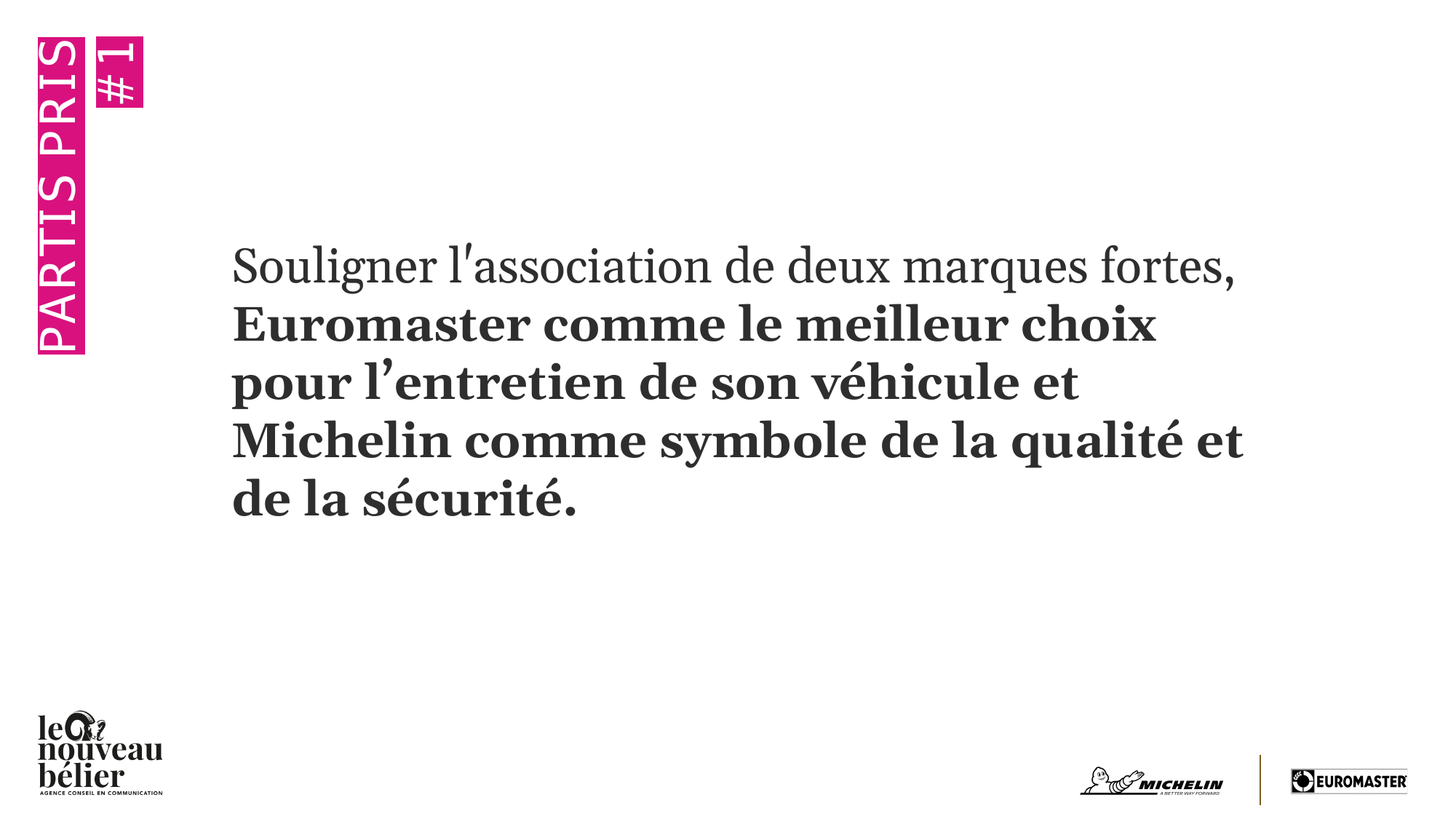

PARTIS PRIS #1
Souligner l'association de deux marques fortes, Euromaster comme le meilleur choix pour l’entretien de son véhicule et Michelin comme symbole de la qualité et de la sécurité.